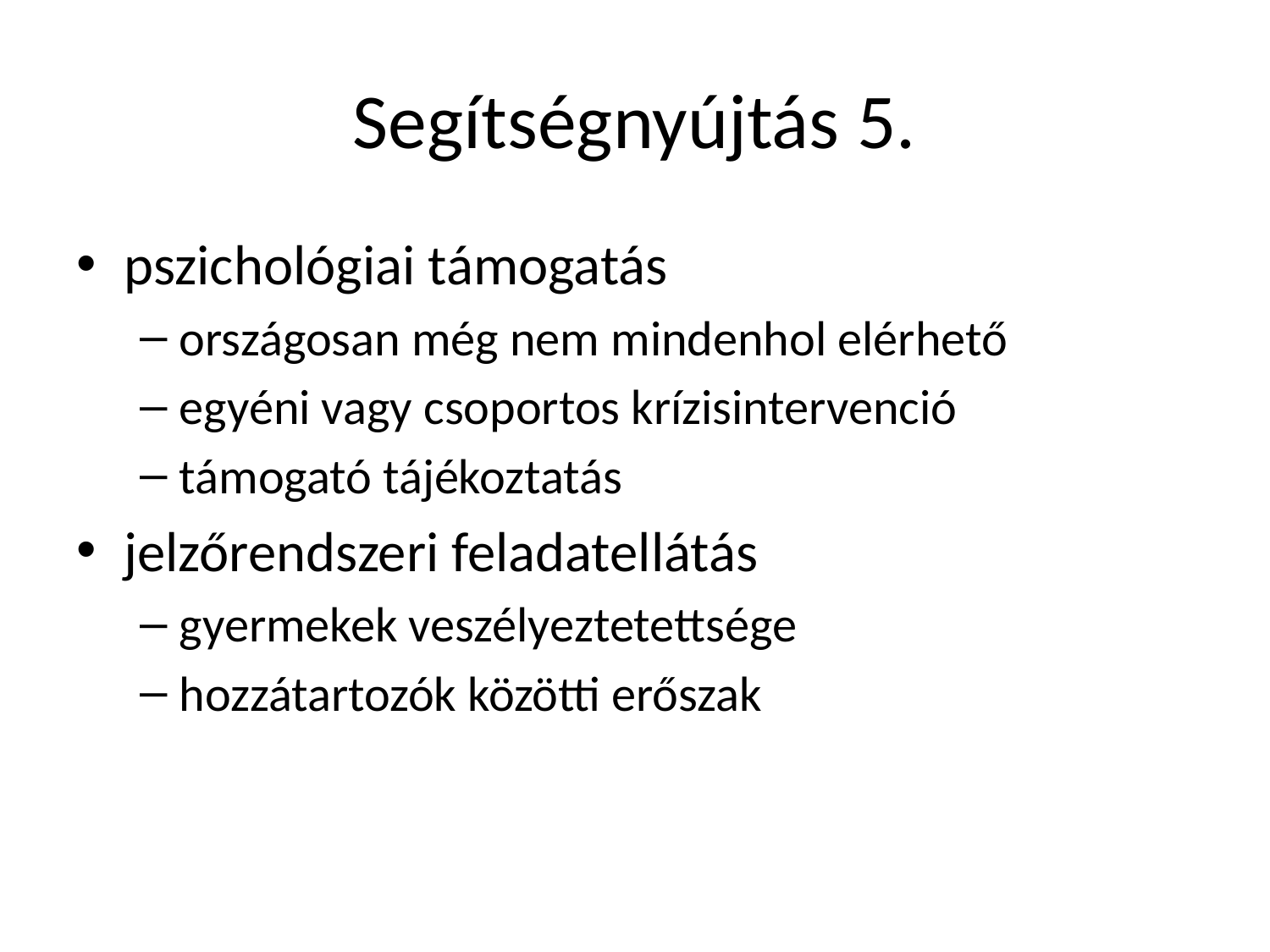

# Segítségnyújtás 5.
pszichológiai támogatás
országosan még nem mindenhol elérhető
egyéni vagy csoportos krízisintervenció
támogató tájékoztatás
jelzőrendszeri feladatellátás
gyermekek veszélyeztetettsége
hozzátartozók közötti erőszak